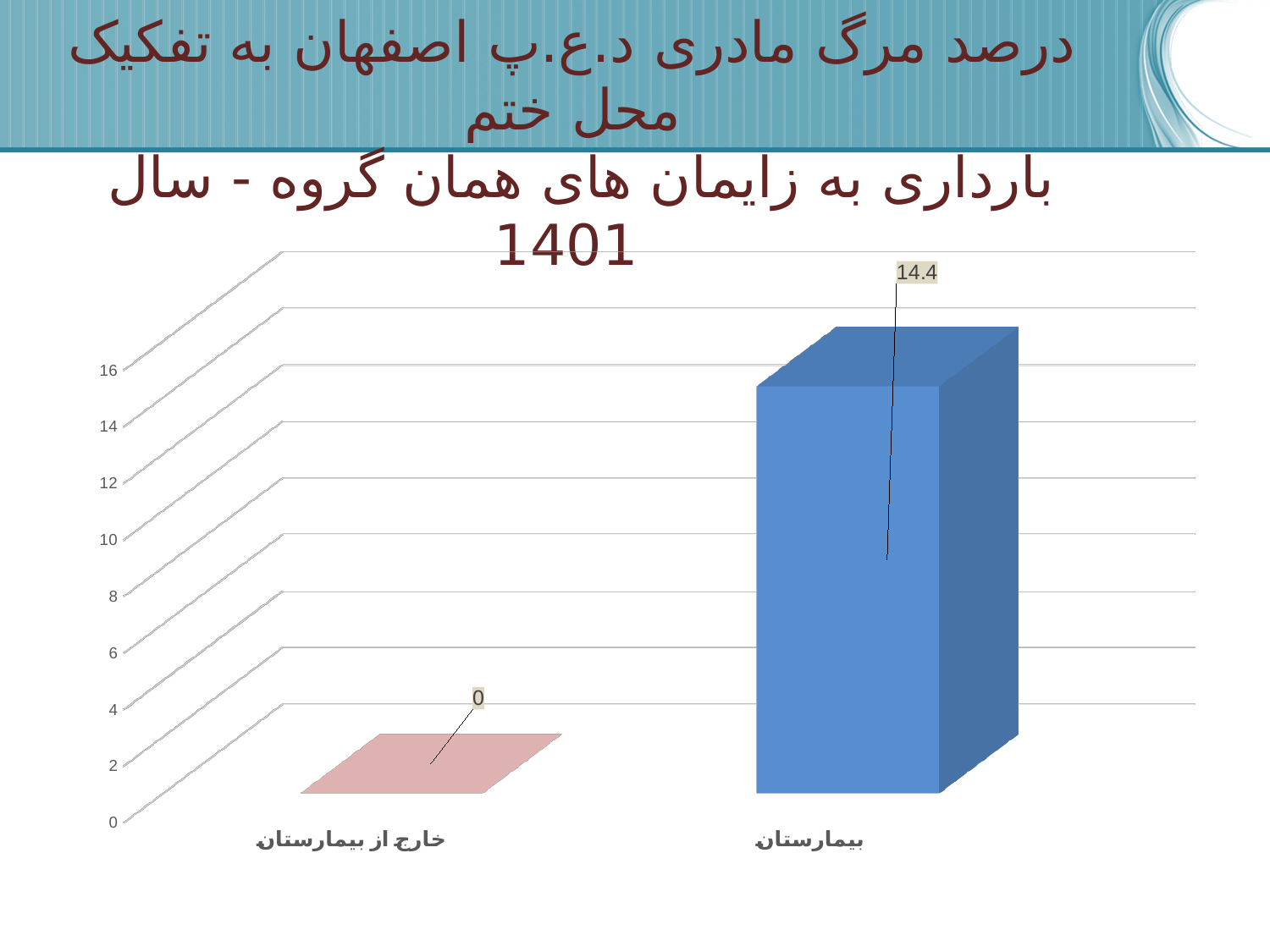

#

درصد مرگ مادری د.ع.پ اصفهان به تفکیک محل ختم
 بارداری به زایمان های همان گروه - سال 1401

[unsupported chart]